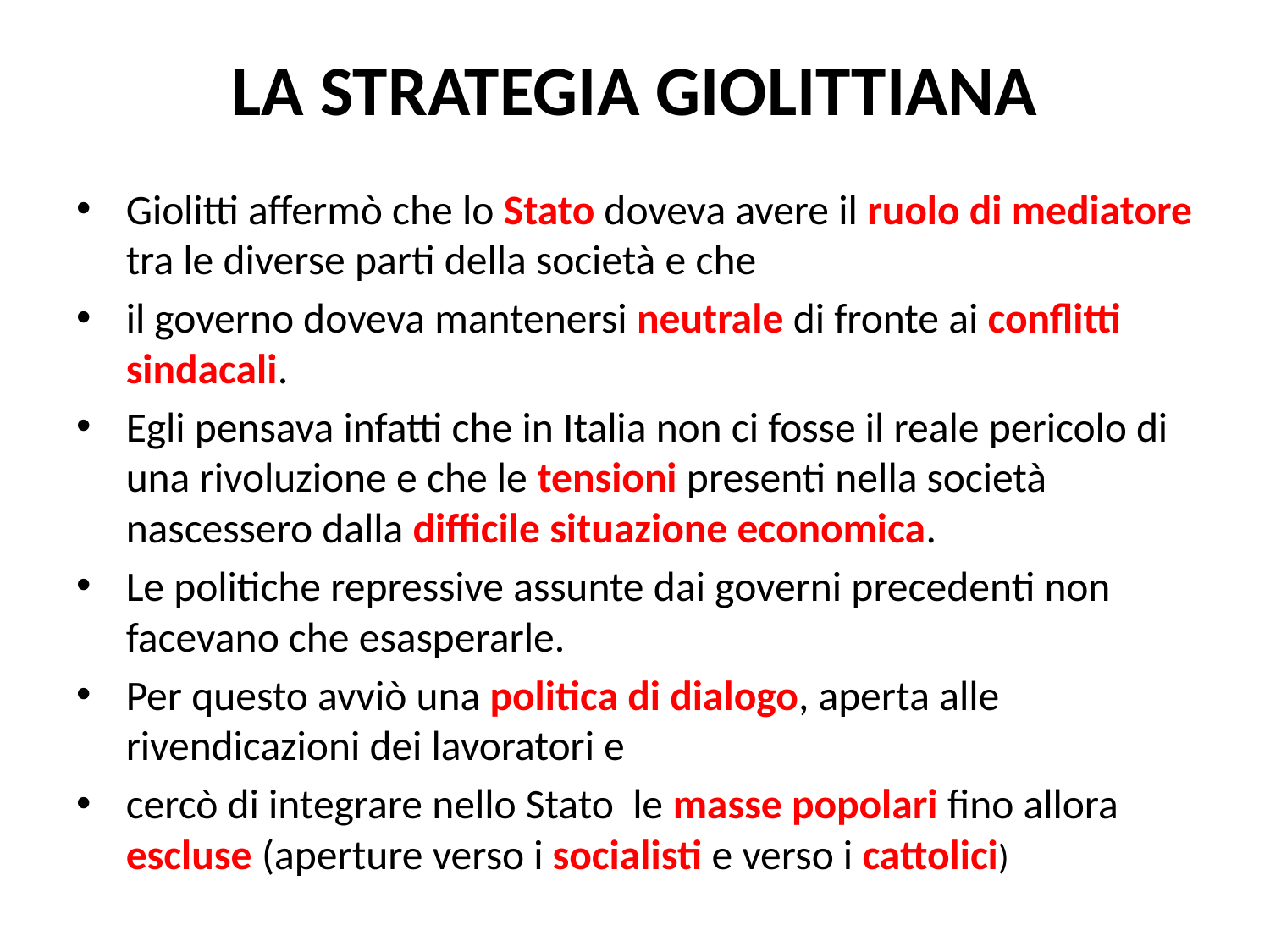

# LA STRATEGIA GIOLITTIANA
Giolitti affermò che lo Stato doveva avere il ruolo di mediatore tra le diverse parti della società e che
il governo doveva mantenersi neutrale di fronte ai conflitti sindacali.
Egli pensava infatti che in Italia non ci fosse il reale pericolo di una rivoluzione e che le tensioni presenti nella società nascessero dalla difficile situazione economica.
Le politiche repressive assunte dai governi precedenti non facevano che esasperarle.
Per questo avviò una politica di dialogo, aperta alle rivendicazioni dei lavoratori e
cercò di integrare nello Stato  le masse popolari fino allora escluse (aperture verso i socialisti e verso i cattolici)